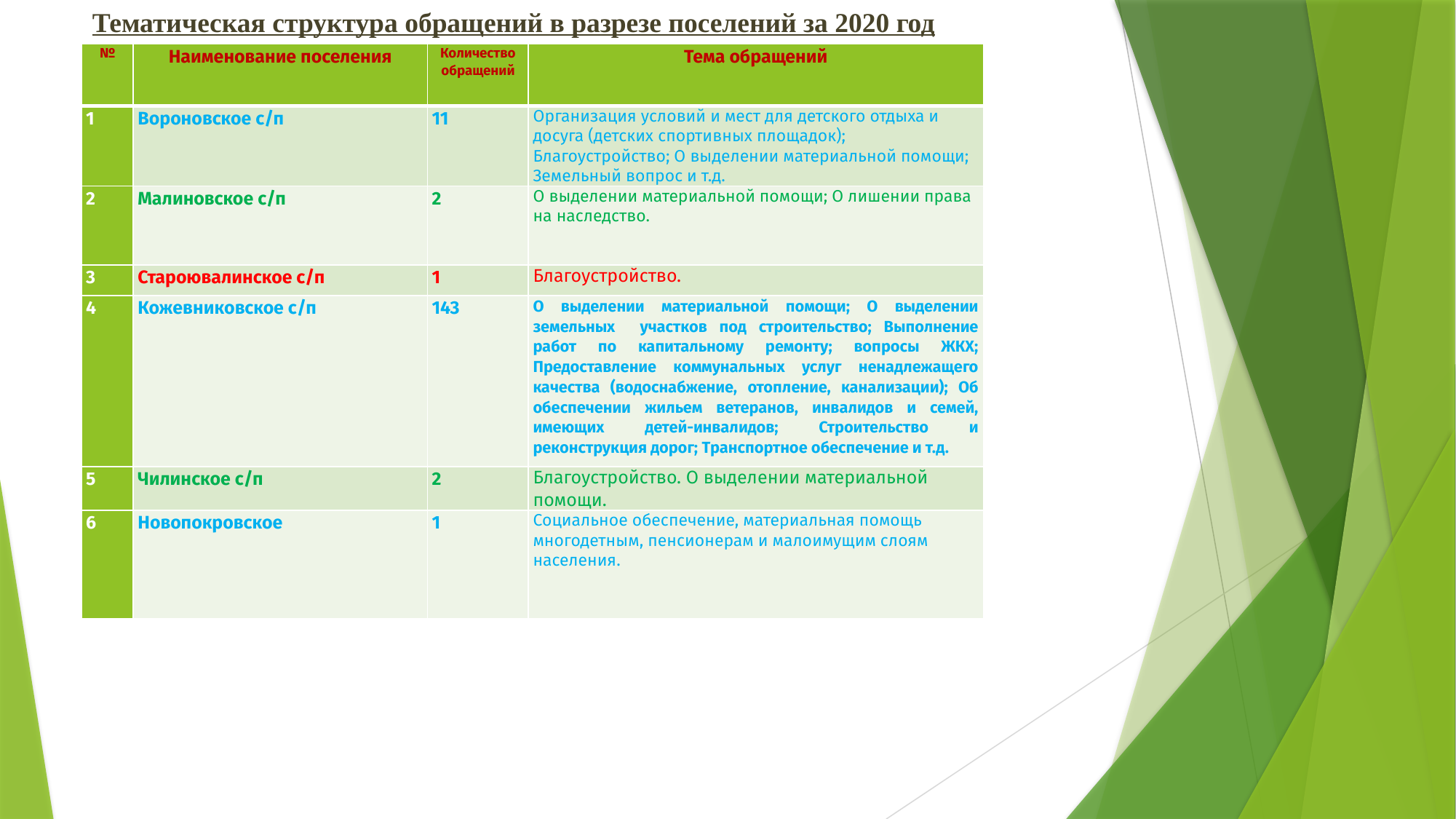

Тематическая структура обращений в разрезе поселений за 2020 год
| № | Наименование поселения | Количество обращений | Тема обращений |
| --- | --- | --- | --- |
| 1 | Вороновское с/п | 11 | Организация условий и мест для детского отдыха и досуга (детских спортивных площадок); Благоустройство; О выделении материальной помощи; Земельный вопрос и т.д. |
| 2 | Малиновское с/п | 2 | О выделении материальной помощи; О лишении права на наследство. |
| 3 | Староювалинское с/п | 1 | Благоустройство. |
| 4 | Кожевниковское с/п | 143 | О выделении материальной помощи; О выделении земельных участков под строительство; Выполнение работ по капитальному ремонту; вопросы ЖКХ; Предоставление коммунальных услуг ненадлежащего качества (водоснабжение, отопление, канализации); Об обеспечении жильем ветеранов, инвалидов и семей, имеющих детей-инвалидов; Строительство и реконструкция дорог; Транспортное обеспечение и т.д. |
| 5 | Чилинское с/п | 2 | Благоустройство. О выделении материальной помощи. |
| 6 | Новопокровское | 1 | Социальное обеспечение, материальная помощь многодетным, пенсионерам и малоимущим слоям населения. |